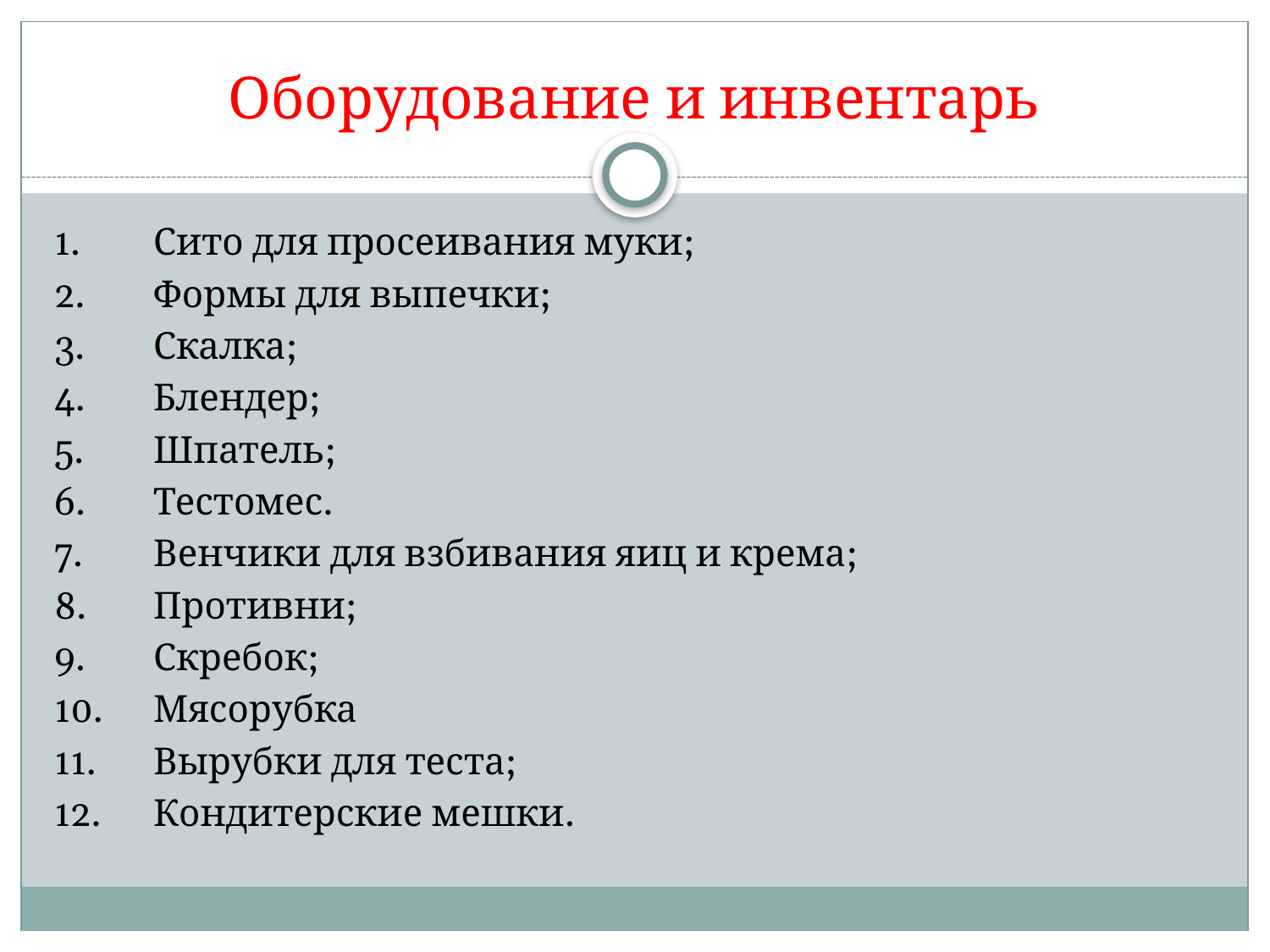

# Оборудование и инвентарь
1.	Сито для просеивания муки;
2.	Формы для выпечки;
3.	Скалка;
4.	Блендер;
5.	Шпатель;
6.	Тестомес.
7.	Венчики для взбивания яиц и крема;
8.	Противни;
9.	Скребок;
10.	Мясорубка
11.	Вырубки для теста;
12.	Кондитерские мешки.